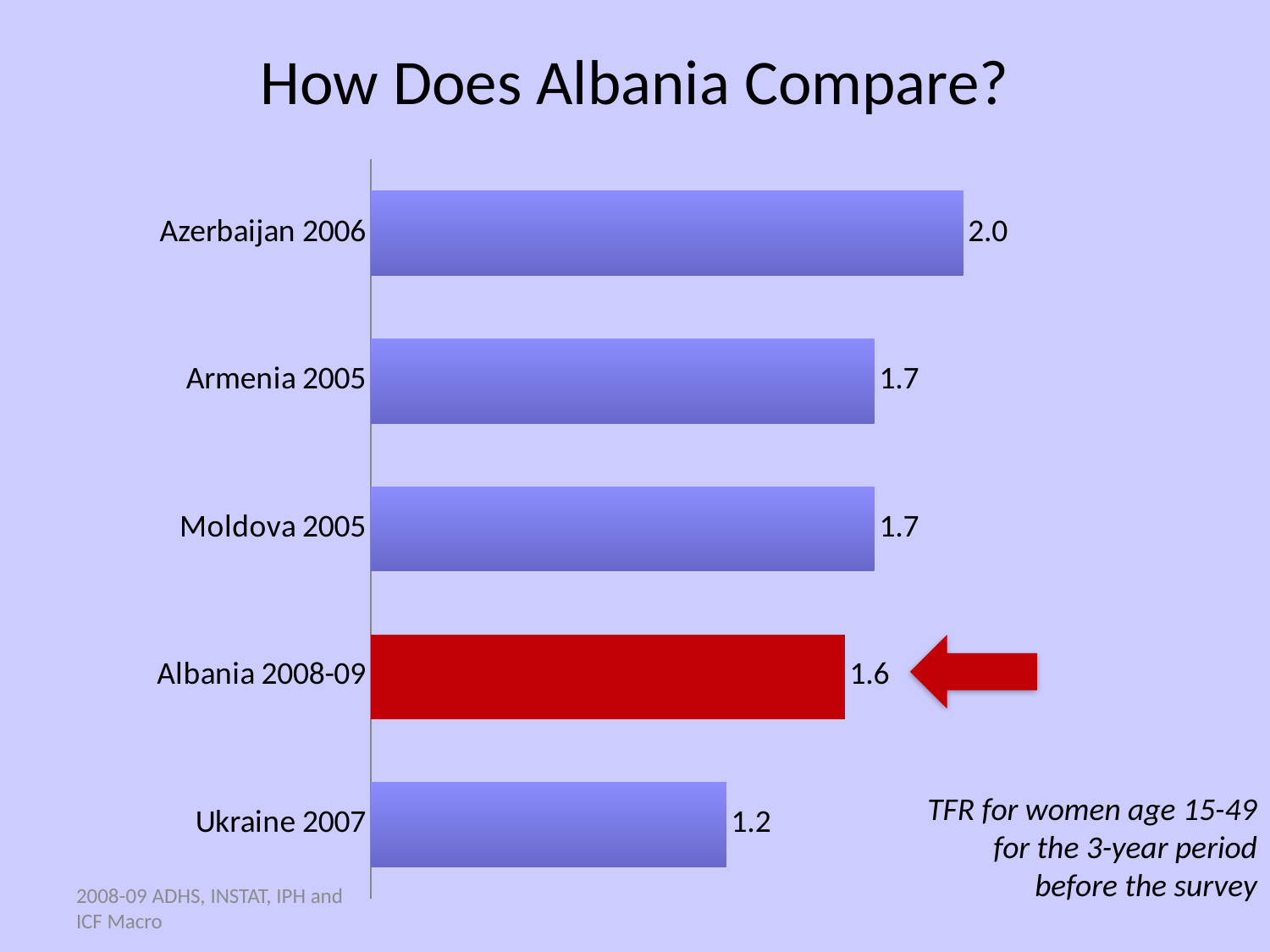

# How Does Albania Compare?

### Chart

| Category |  |
|---|---|
| Ukraine 2007 | 1.2 |
| Albania 2008-09 | 1.6 |
| Moldova 2005 | 1.7 |
| Armenia 2005 | 1.7 |
| Azerbaijan 2006 | 2.0 |
TFR for women age 15-49 for the 3-year period before the survey
2008-09 ADHS, INSTAT, IPH and ICF Macro